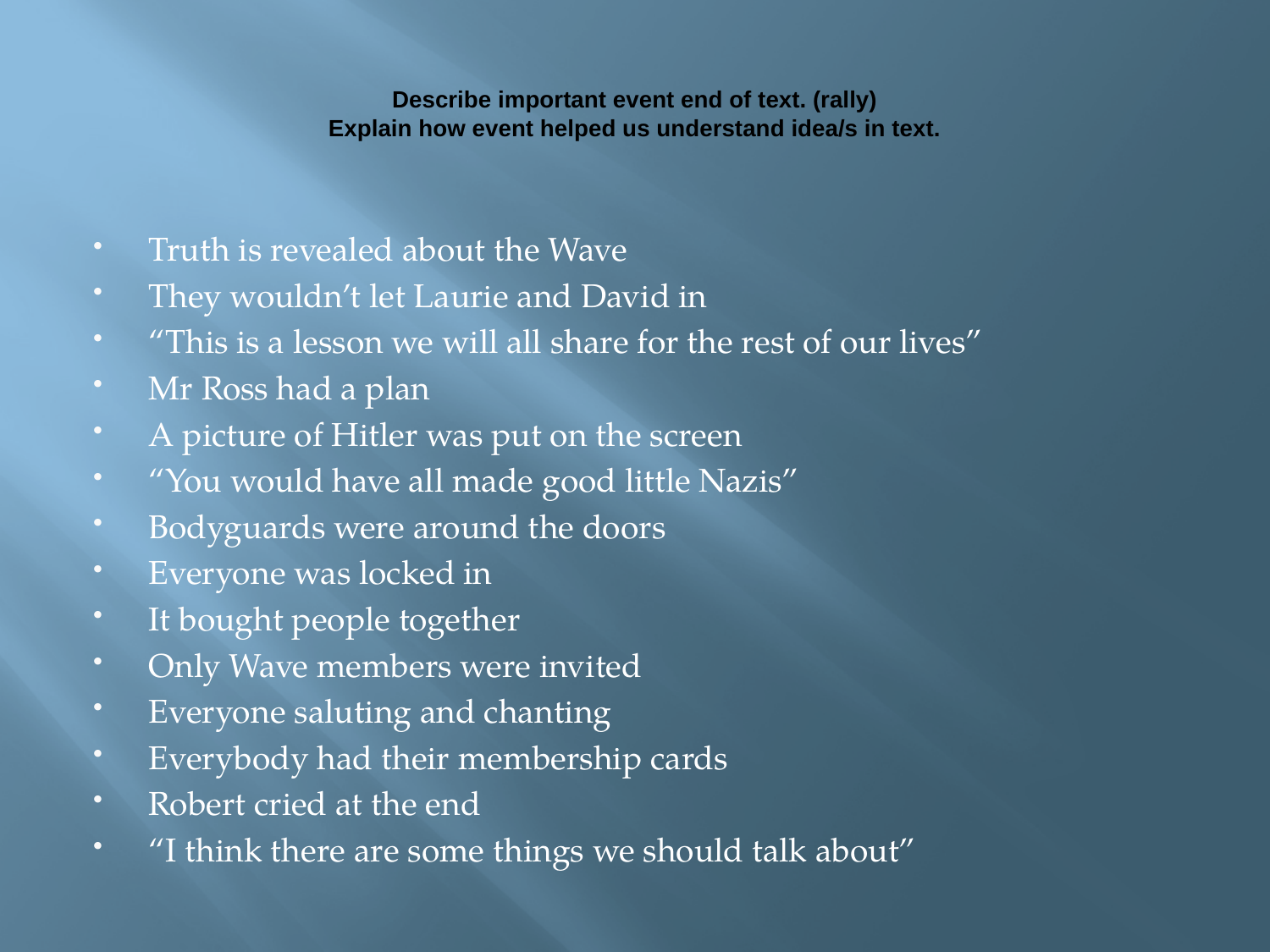

# Describe important event end of text. (rally) Explain how event helped us understand idea/s in text.
Truth is revealed about the Wave
They wouldn’t let Laurie and David in
“This is a lesson we will all share for the rest of our lives”
Mr Ross had a plan
A picture of Hitler was put on the screen
“You would have all made good little Nazis”
Bodyguards were around the doors
Everyone was locked in
It bought people together
Only Wave members were invited
Everyone saluting and chanting
Everybody had their membership cards
Robert cried at the end
“I think there are some things we should talk about”